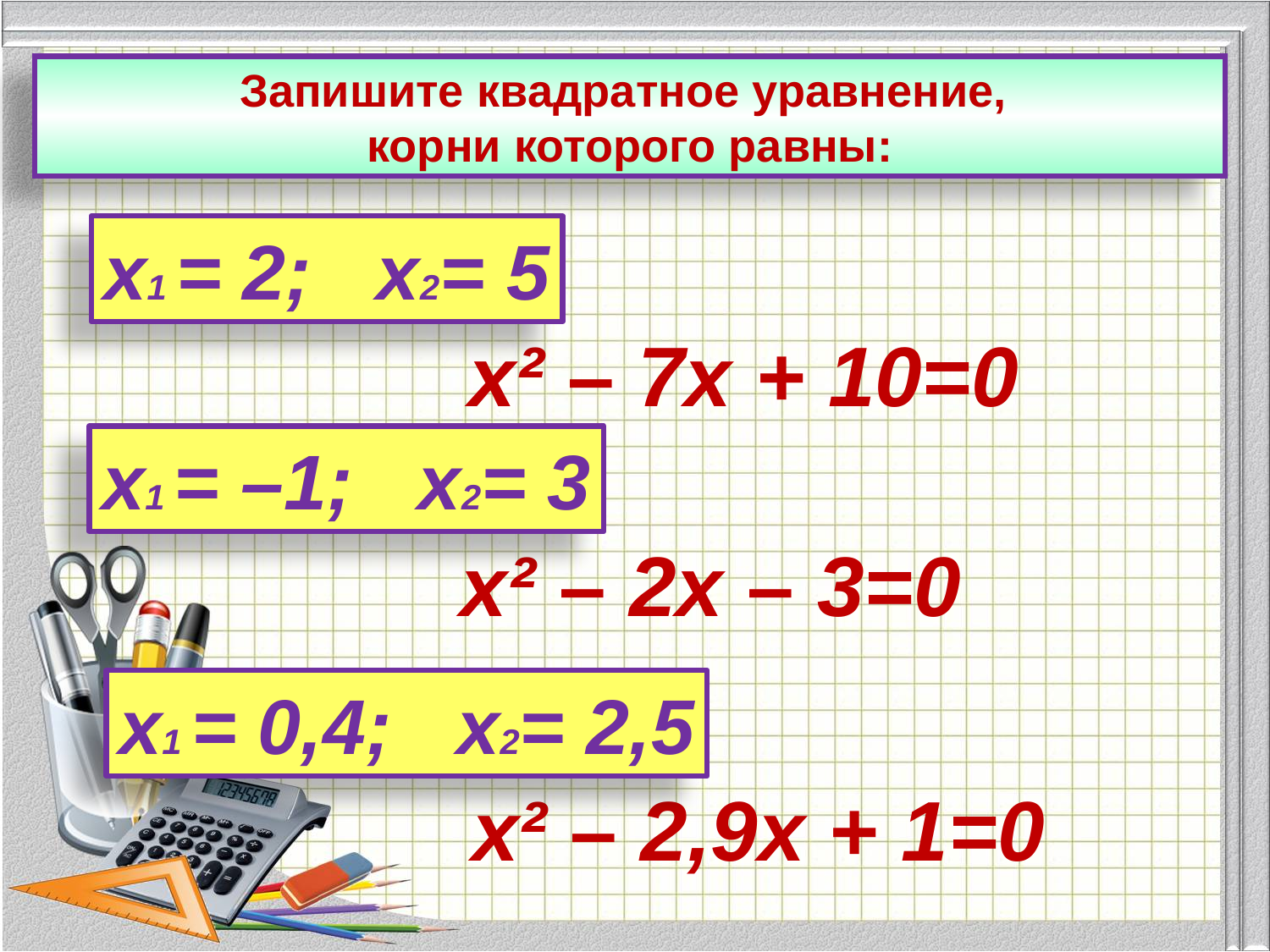

Запишите квадратное уравнение,
корни которого равны:

х1 = 2;   х2= 5
х² – 7х + 10=0
х1 = –1;   х2= 3
х² – 2х – 3=0
х1 = 0,4;   х2= 2,5
х² – 2,9х + 1=0